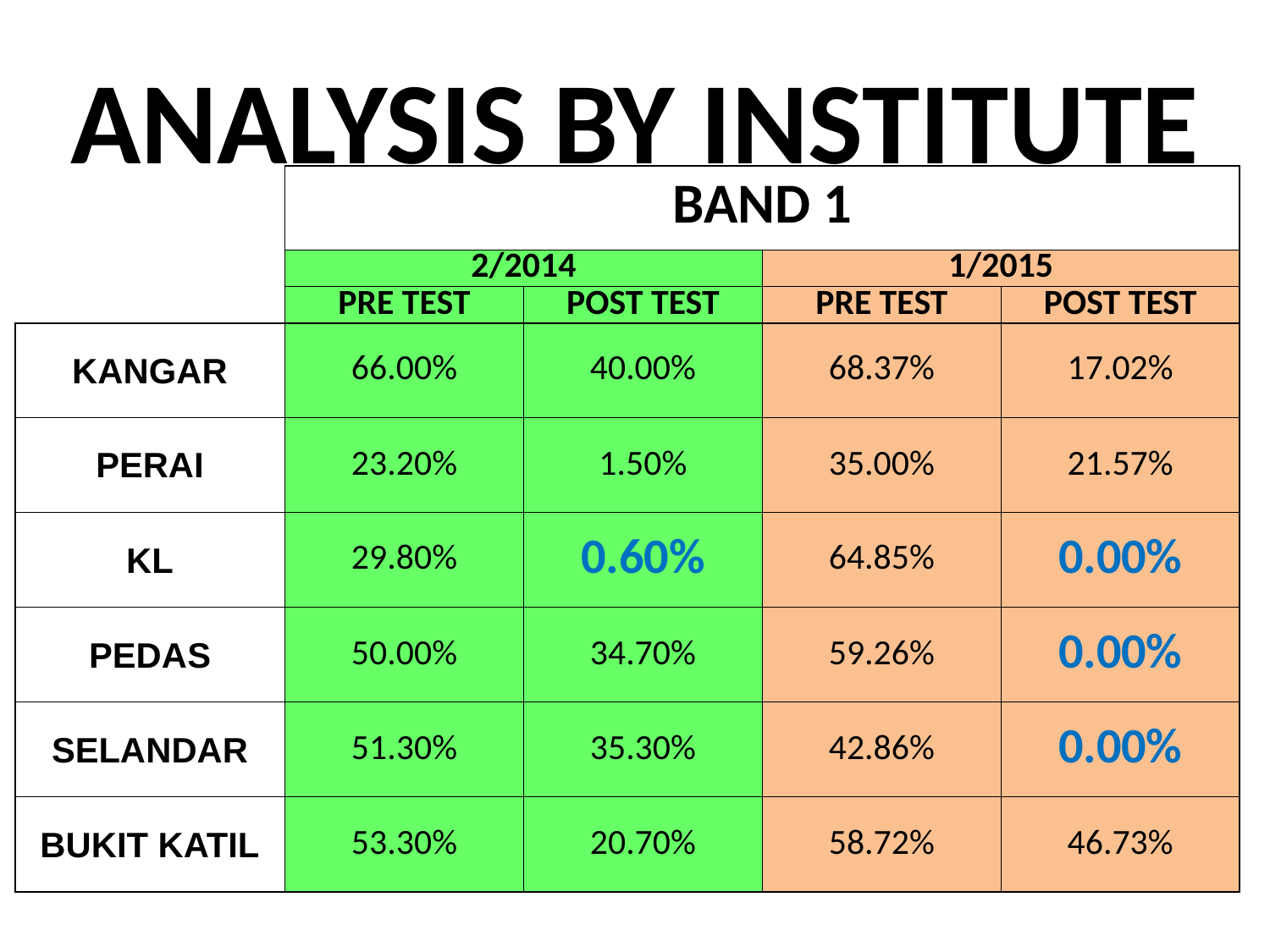

# ANALYSIS BY INSTITUTE
|  | BAND 1 |  |  |  |
| --- | --- | --- | --- | --- |
|  | 2/2014 |  | 1/2015 |  |
|  | PRE TEST | POST TEST | PRE TEST | POST TEST |
| KANGAR | 66.00% | 40.00% | 68.37% | 17.02% |
| PERAI | 23.20% | 1.50% | 35.00% | 21.57% |
| KL | 29.80% | 0.60% | 64.85% | 0.00% |
| PEDAS | 50.00% | 34.70% | 59.26% | 0.00% |
| SELANDAR | 51.30% | 35.30% | 42.86% | 0.00% |
| BUKIT KATIL | 53.30% | 20.70% | 58.72% | 46.73% |